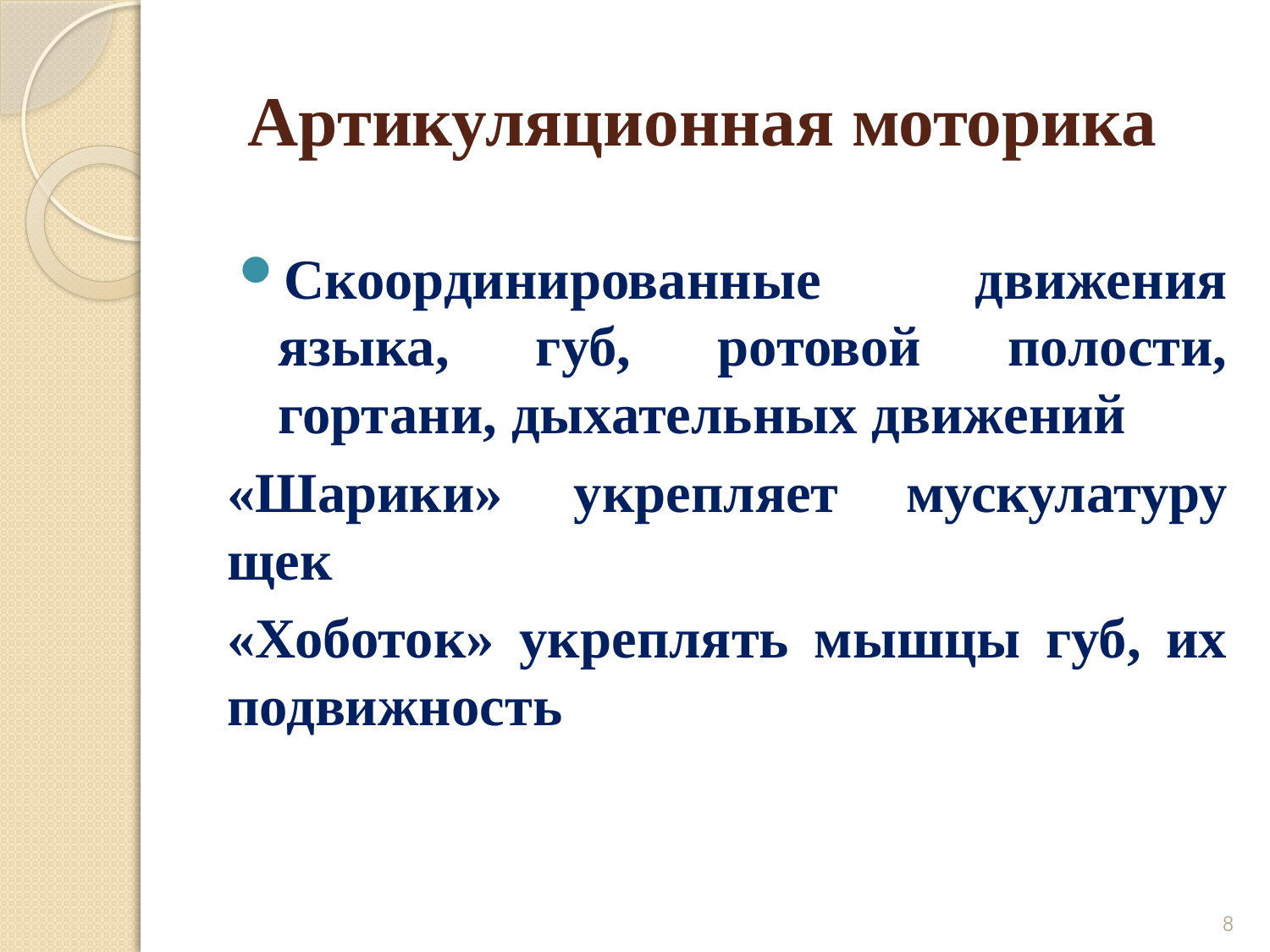

# Артикуляционная моторика
Скоординированные движения языка, губ, ротовой полости, гортани, дыхательных движений
«Шарики» укрепляет мускулатуру щек
«Хоботок» укреплять мышцы губ, их подвижность
8